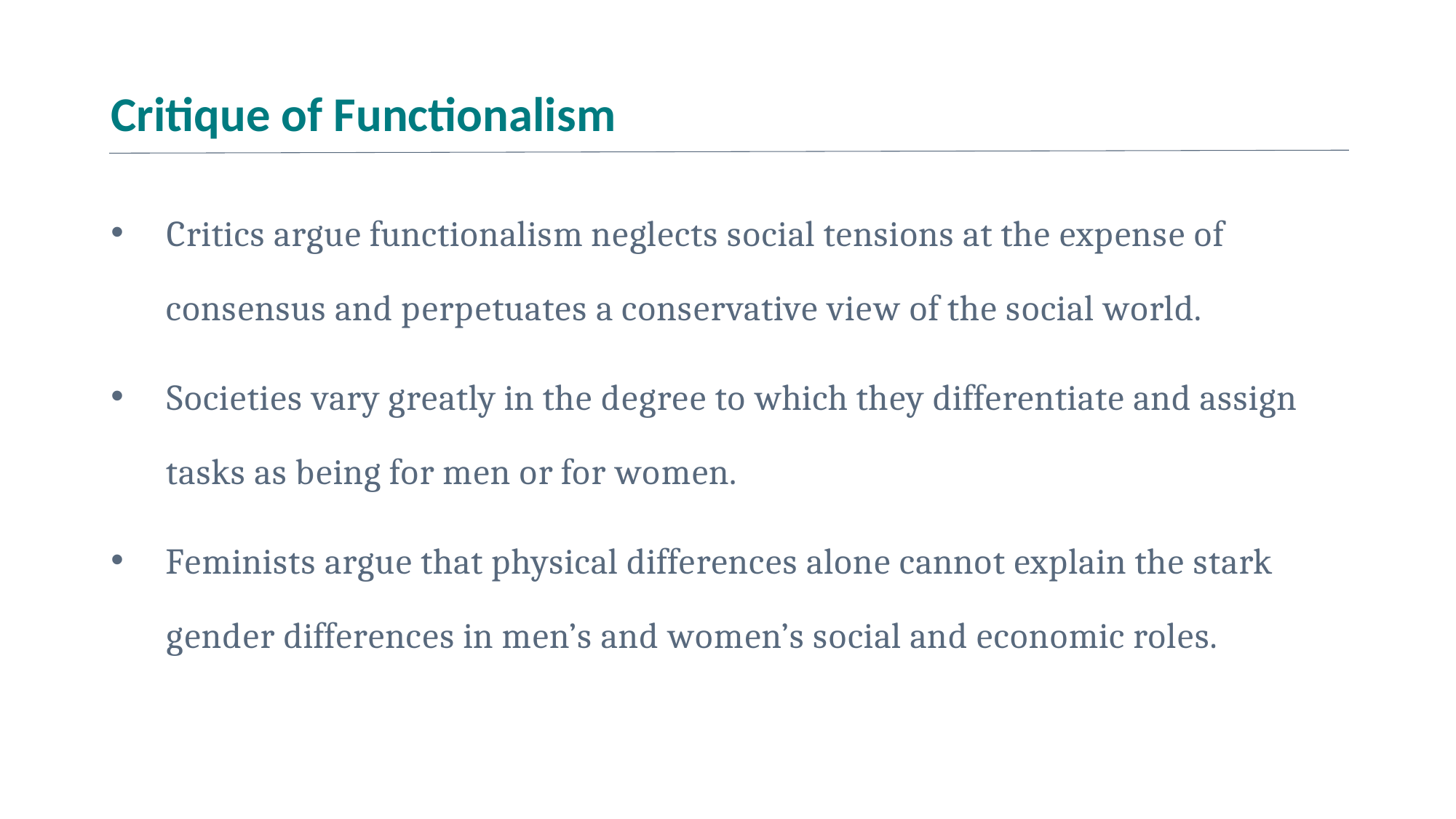

# Critique of Functionalism
Critics argue functionalism neglects social tensions at the expense of consensus and perpetuates a conservative view of the social world.
Societies vary greatly in the degree to which they differentiate and assign tasks as being for men or for women.
Feminists argue that physical differences alone cannot explain the stark gender differences in men’s and women’s social and economic roles.